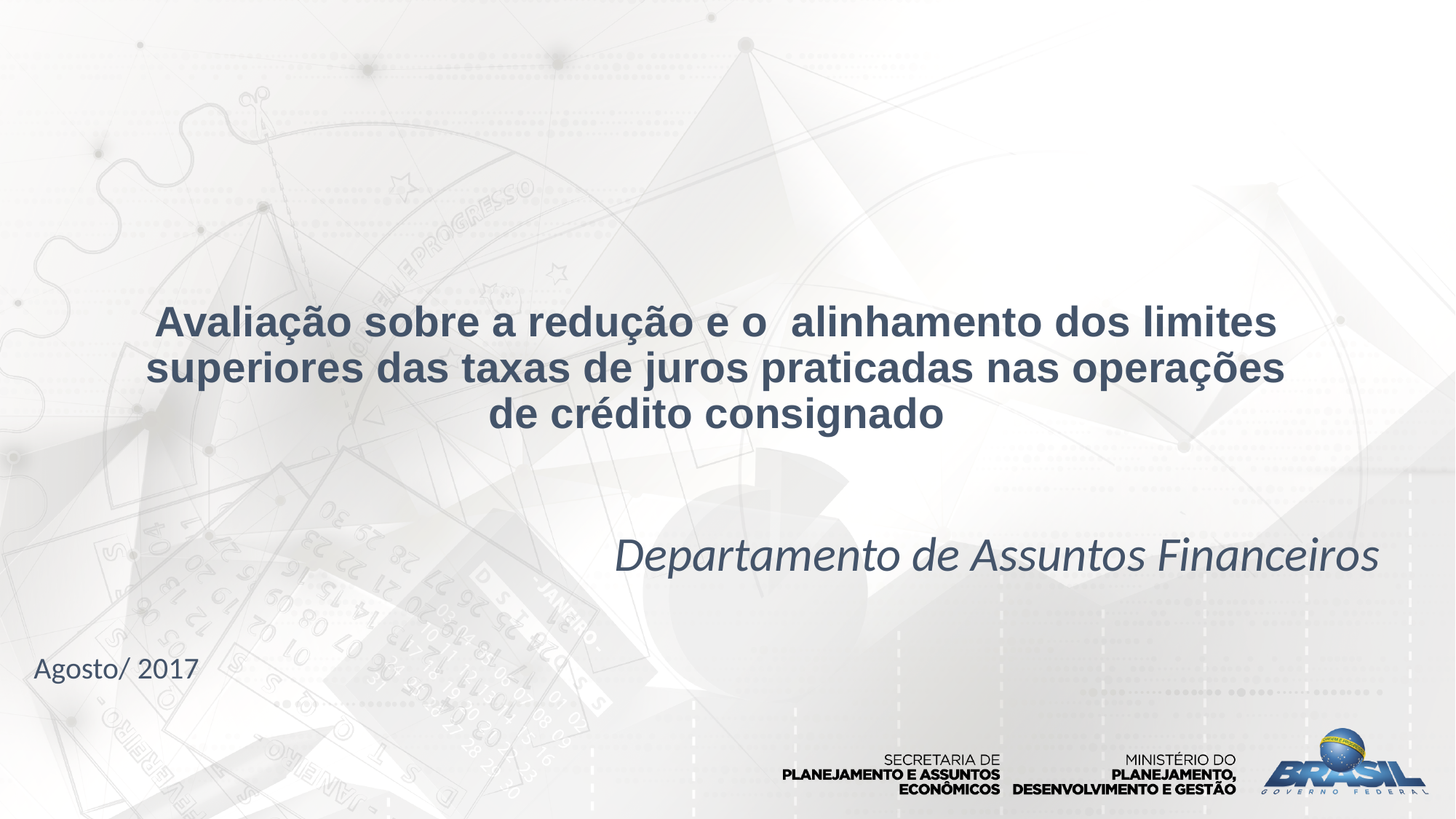

# Avaliação sobre a redução e o  alinhamento dos limites superiores das taxas de juros praticadas nas operações de crédito consignado
Departamento de Assuntos Financeiros
Agosto/ 2017